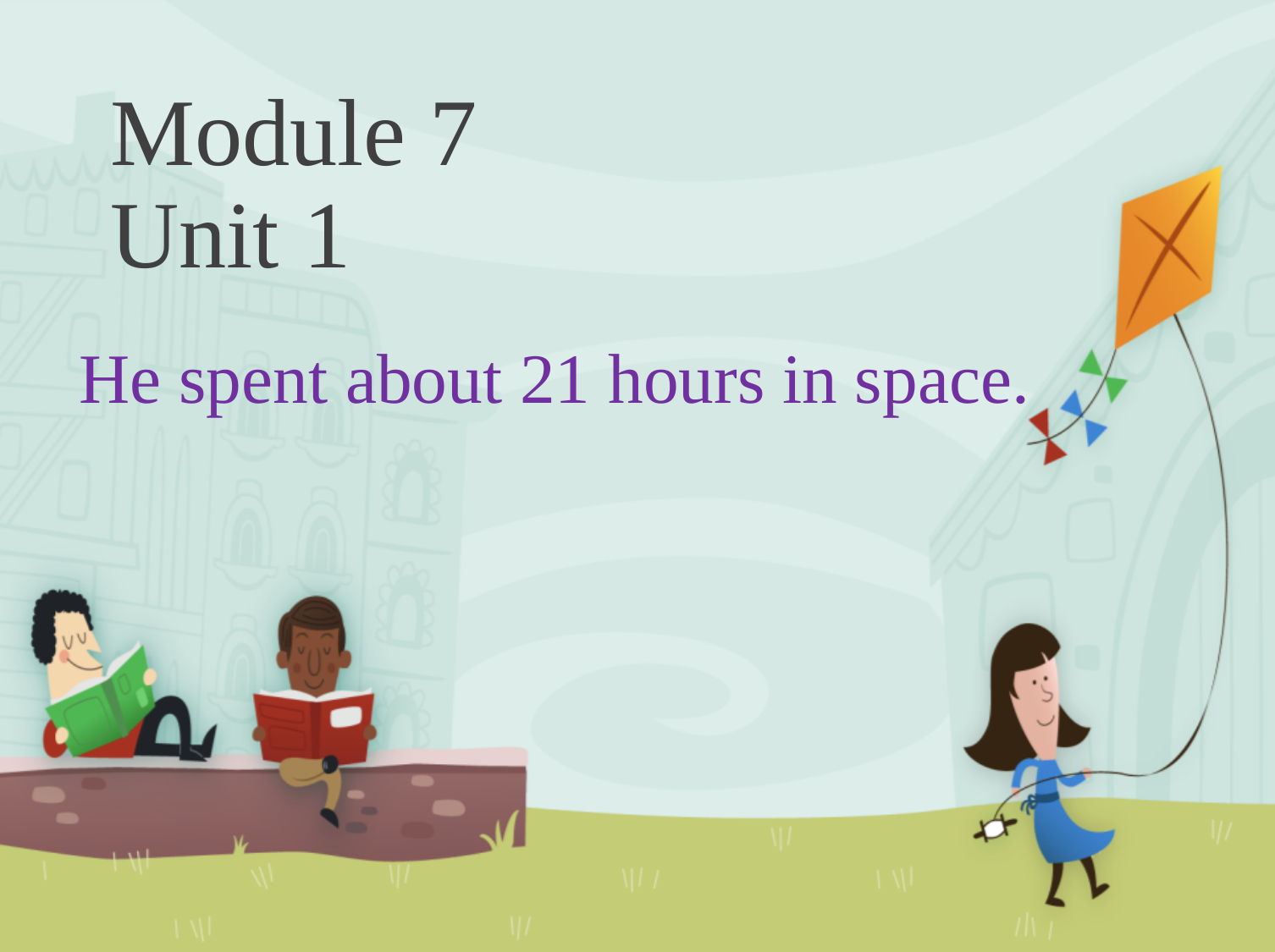

# Module 7 Unit 1
He spent about 21 hours in space.